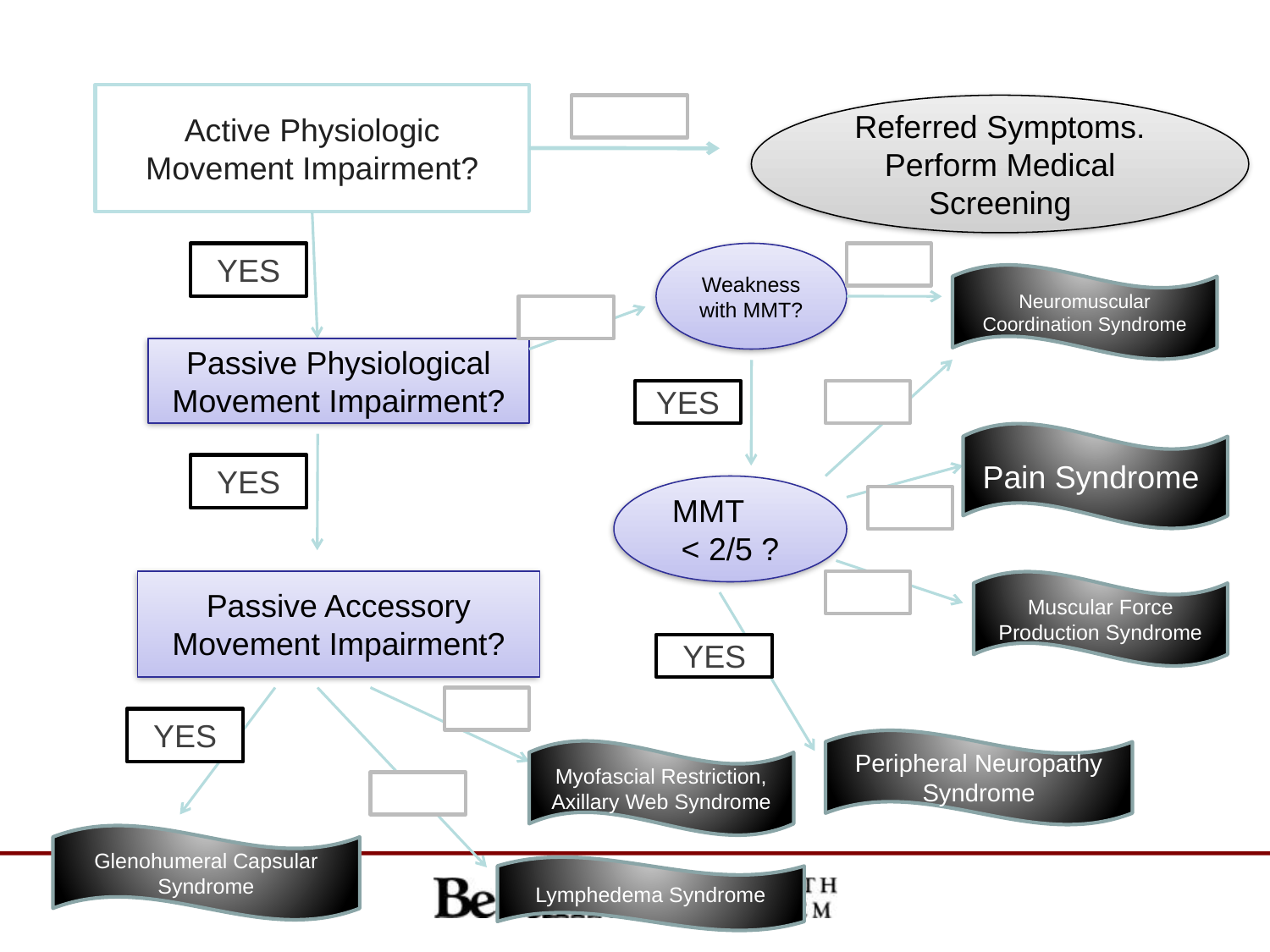

Active Physiologic Movement Impairment?
NO
Referred Symptoms. Perform Medical Screening
YES
Weakness with MMT?
NO
Neuromuscular Coordination Syndrome
NO
Passive Physiological Movement Impairment?
YES
NO
Pain Syndrome
YES
MMT      < 2/5 ?
NO
Passive Accessory Movement Impairment?
NO
Muscular Force Production Syndrome
YES
NO
YES
Peripheral Neuropathy Syndrome
Myofascial Restriction, Axillary Web Syndrome
NO
Glenohumeral Capsular Syndrome
Lymphedema Syndrome